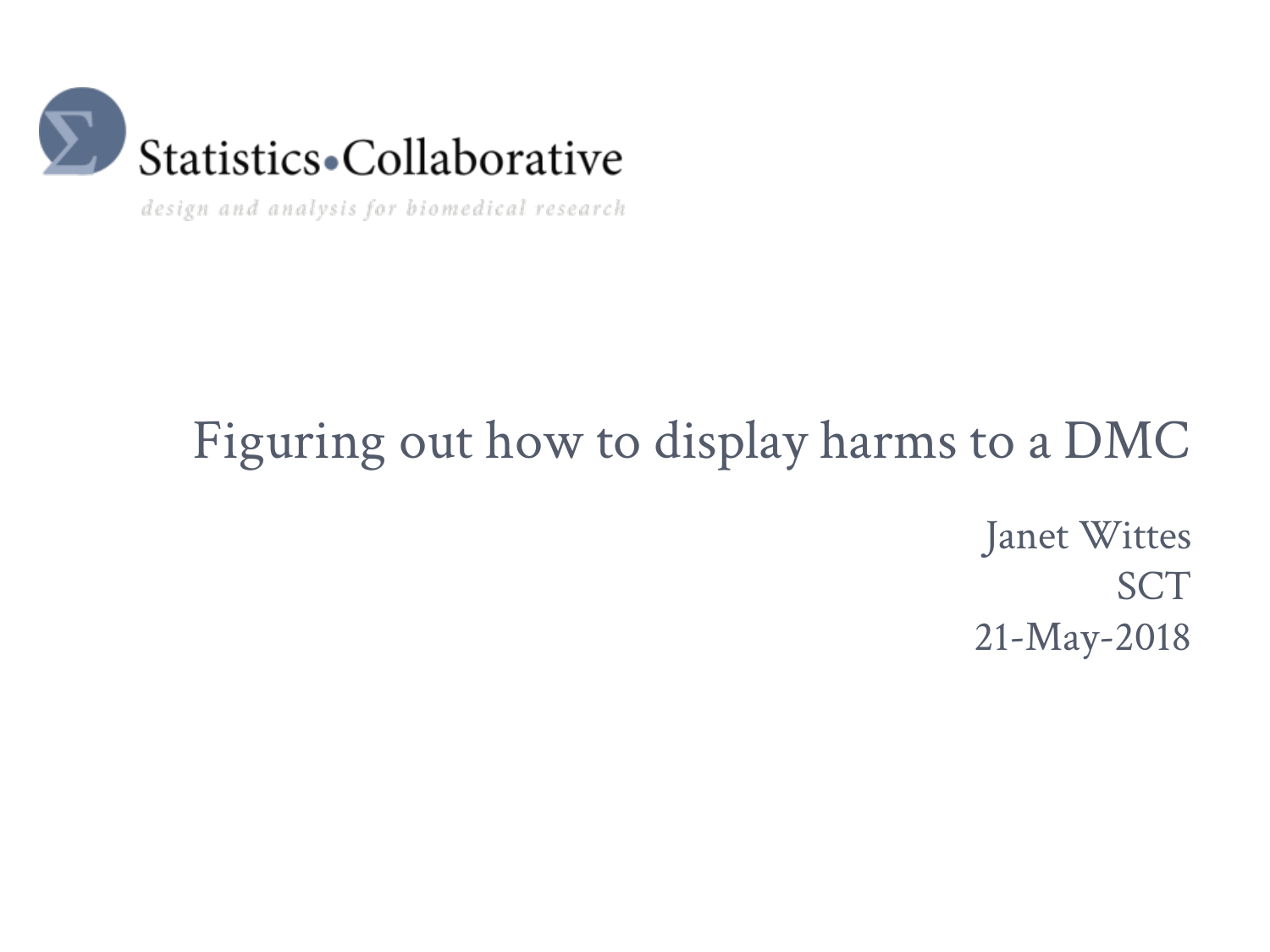

# Figuring out how to display harms to a DMC
Janet Wittes
SCT
21-May-2018